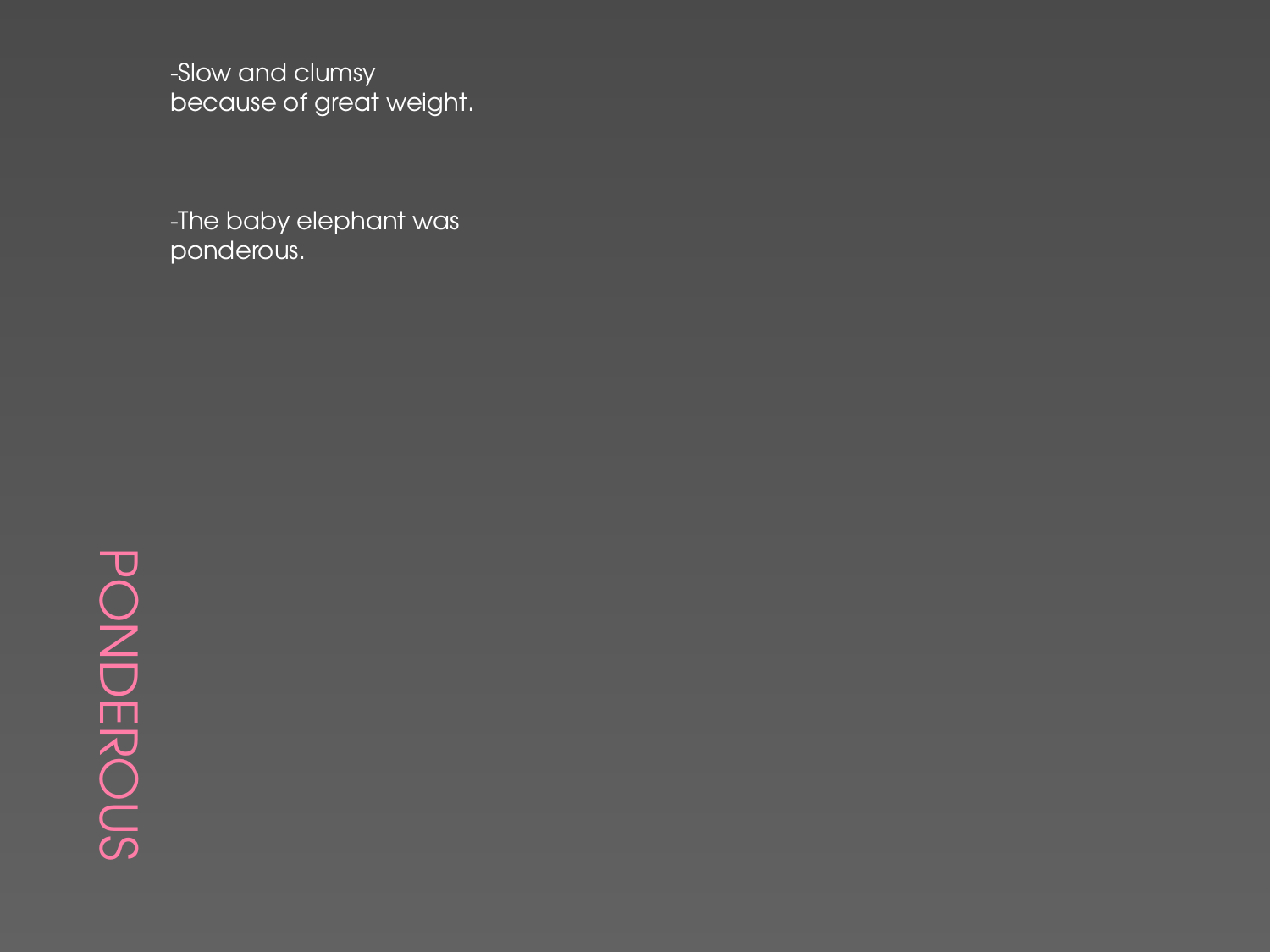

# Ponderous
-Slow and clumsy because of great weight.

-The baby elephant was ponderous.